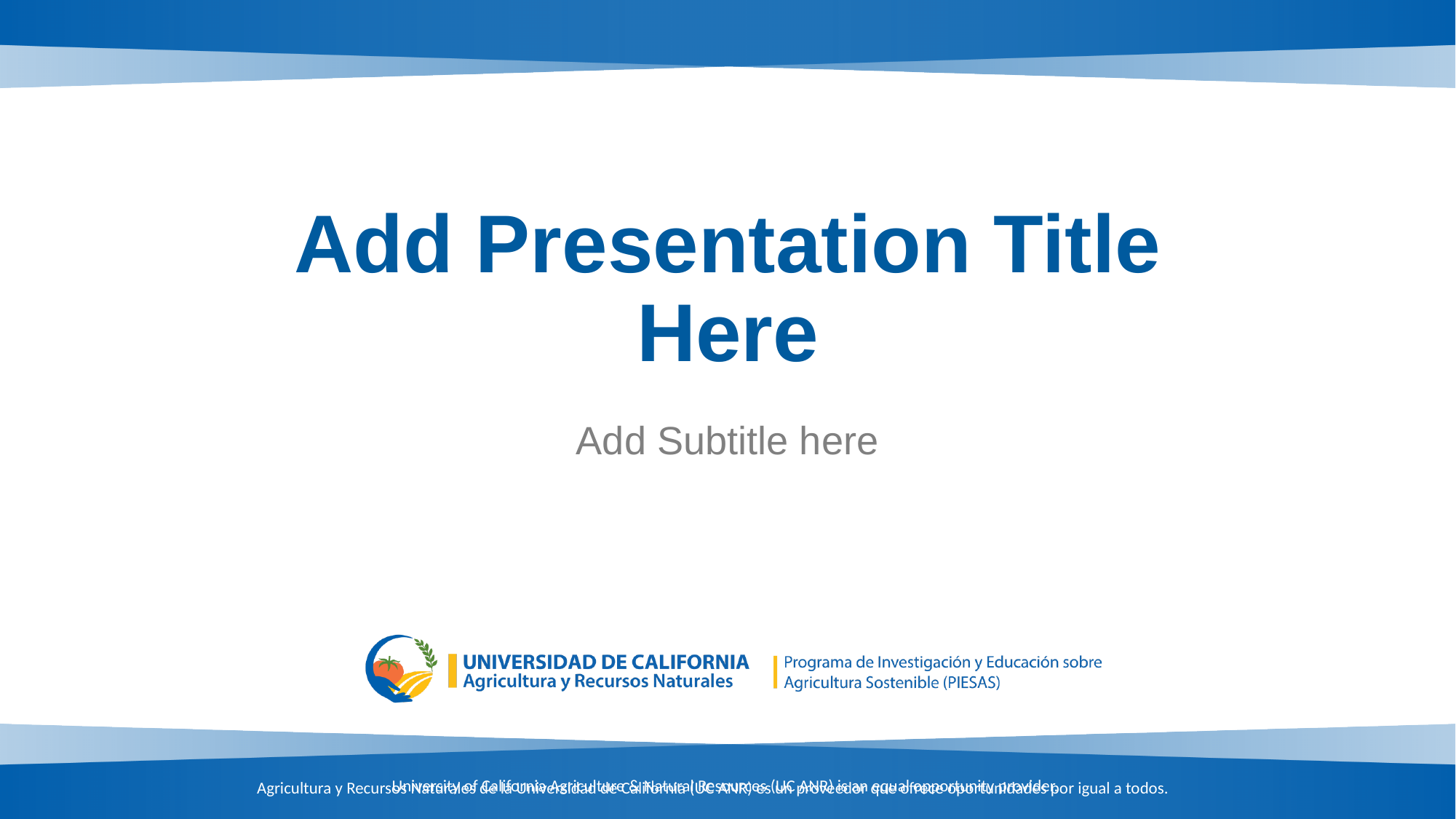

# Add Presentation Title Here
Add Subtitle here
University of California Agriculture & Natural Resources (UC ANR) is an equal opportunity provider.